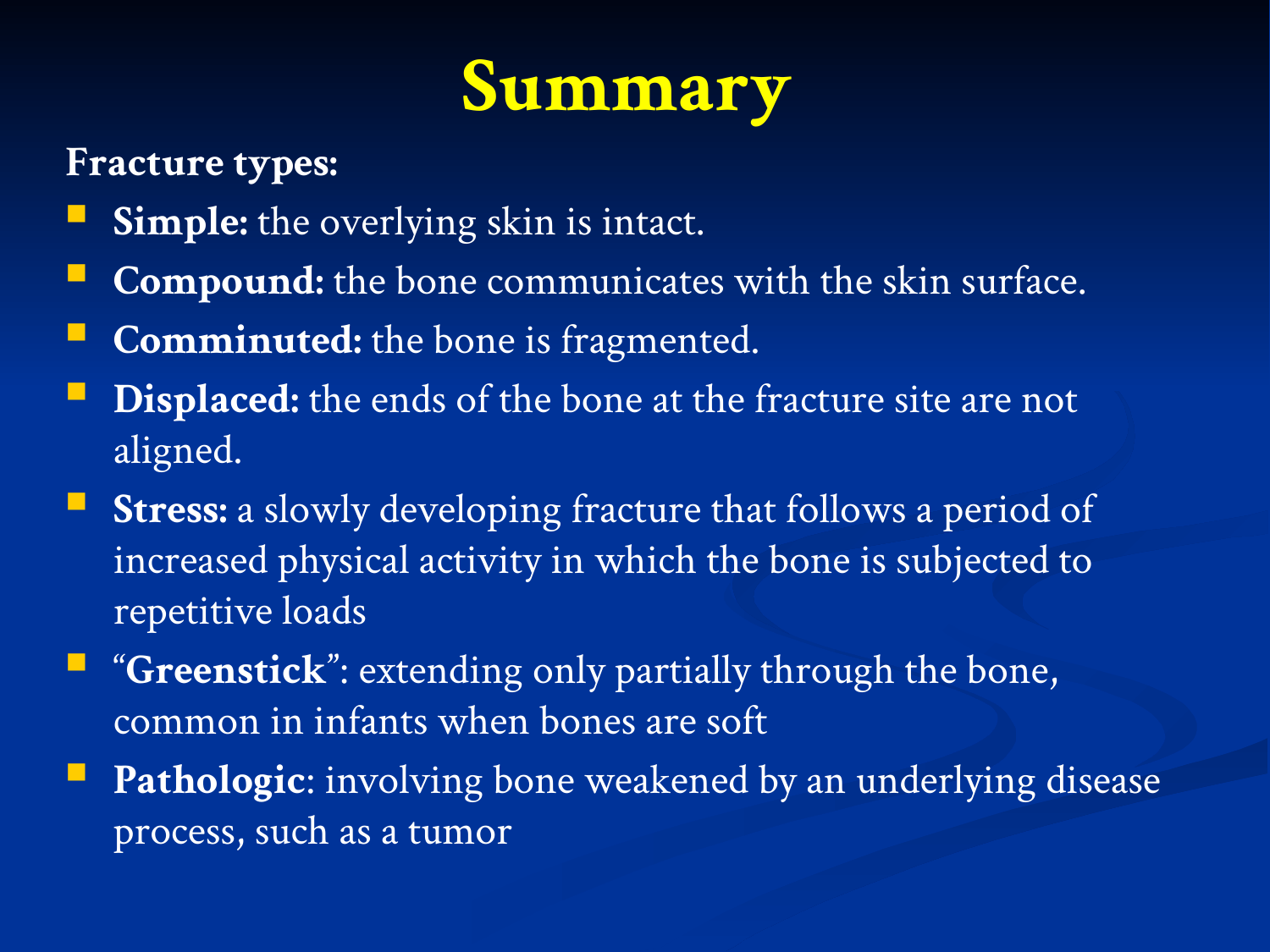

# Summary
Fracture types:
Simple: the overlying skin is intact.
Compound: the bone communicates with the skin surface.
Comminuted: the bone is fragmented.
Displaced: the ends of the bone at the fracture site are not aligned.
Stress: a slowly developing fracture that follows a period of increased physical activity in which the bone is subjected to repetitive loads
“Greenstick”: extending only partially through the bone, common in infants when bones are soft
Pathologic: involving bone weakened by an underlying disease process, such as a tumor